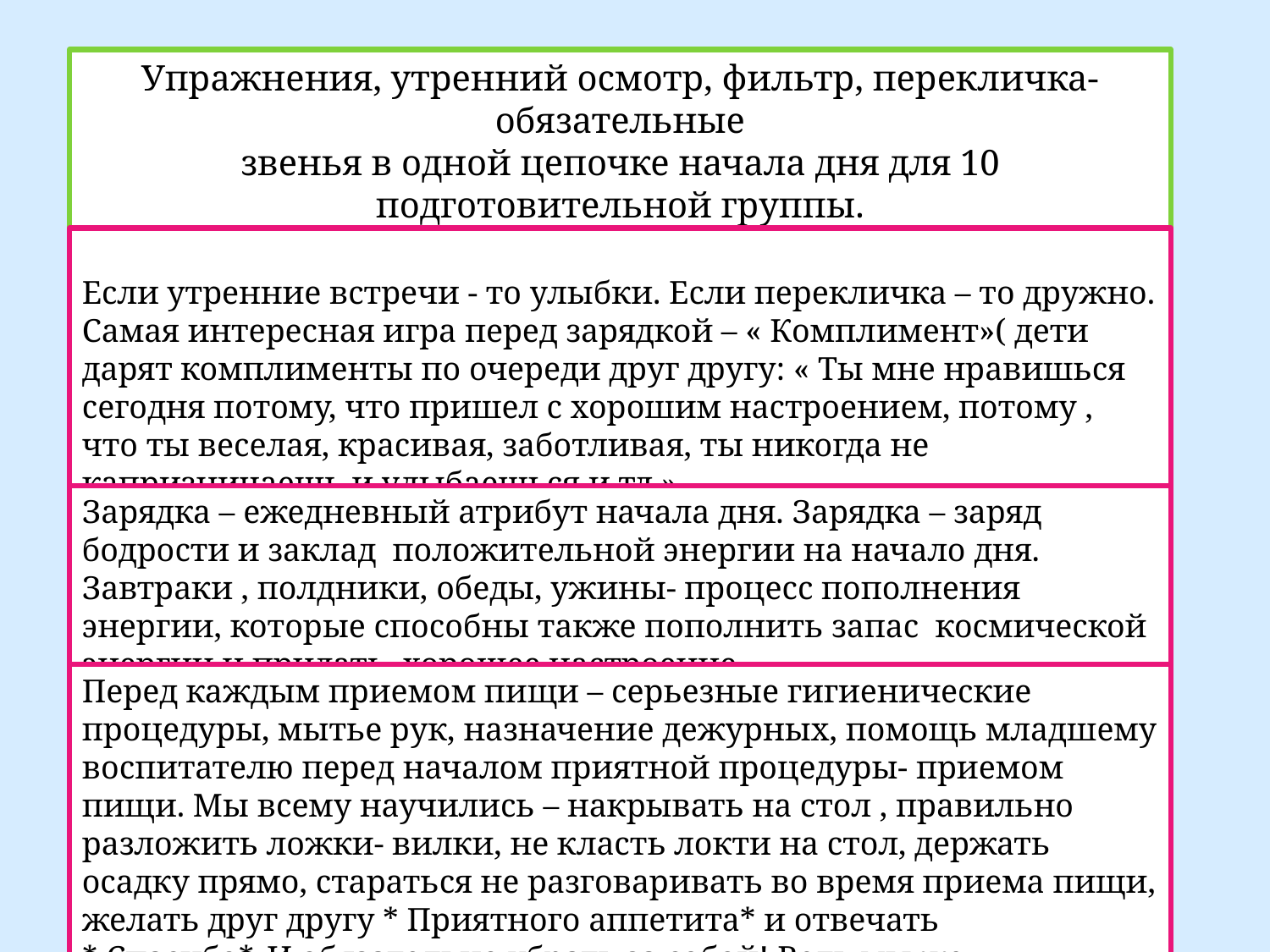

Упражнения, утренний осмотр, фильтр, перекличка- обязательные
звенья в одной цепочке начала дня для 10 подготовительной группы.

Если утренние встречи - то улыбки. Если перекличка – то дружно.
Самая интересная игра перед зарядкой – « Комплимент»( дети дарят комплименты по очереди друг другу: « Ты мне нравишься  сегодня потому, что пришел с хорошим настроением, потому , что ты веселая, красивая, заботливая, ты никогда не капризничаешь и улыбаешься и тд.».
Зарядка – ежедневный атрибут начала дня. Зарядка – заряд бодрости и заклад  положительной энергии на начало дня. Завтраки , полдники, обеды, ужины- процесс пополнения энергии, которые способны также пополнить запас  космической энергии и придать  хорошее настроение.
Перед каждым приемом пищи – серьезные гигиенические процедуры, мытье рук, назначение дежурных, помощь младшему воспитателю перед началом приятной процедуры- приемом пищи. Мы всему научились – накрывать на стол , правильно разложить ложки- вилки, не класть локти на стол, держать осадку прямо, стараться не разговаривать во время приема пищи, желать друг другу * Приятного аппетита* и отвечать
* Спасибо*. И обязательно убрать за собой! Ведь мы же- выпускники!!!